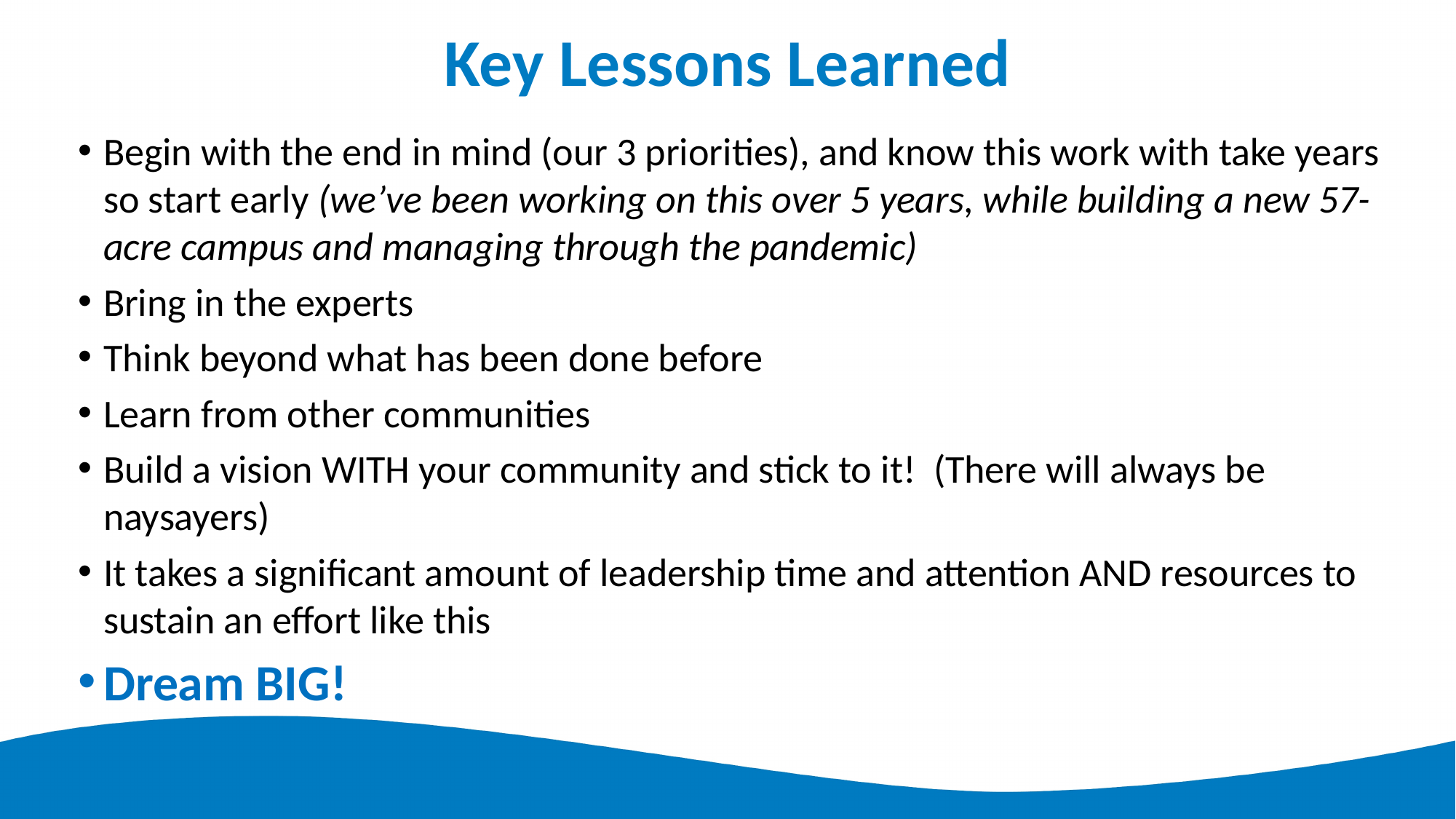

# Key Lessons Learned
Begin with the end in mind (our 3 priorities), and know this work with take years so start early (we’ve been working on this over 5 years, while building a new 57-acre campus and managing through the pandemic)
Bring in the experts
Think beyond what has been done before
Learn from other communities
Build a vision WITH your community and stick to it!  (There will always be naysayers)
It takes a significant amount of leadership time and attention AND resources to sustain an effort like this
Dream BIG!